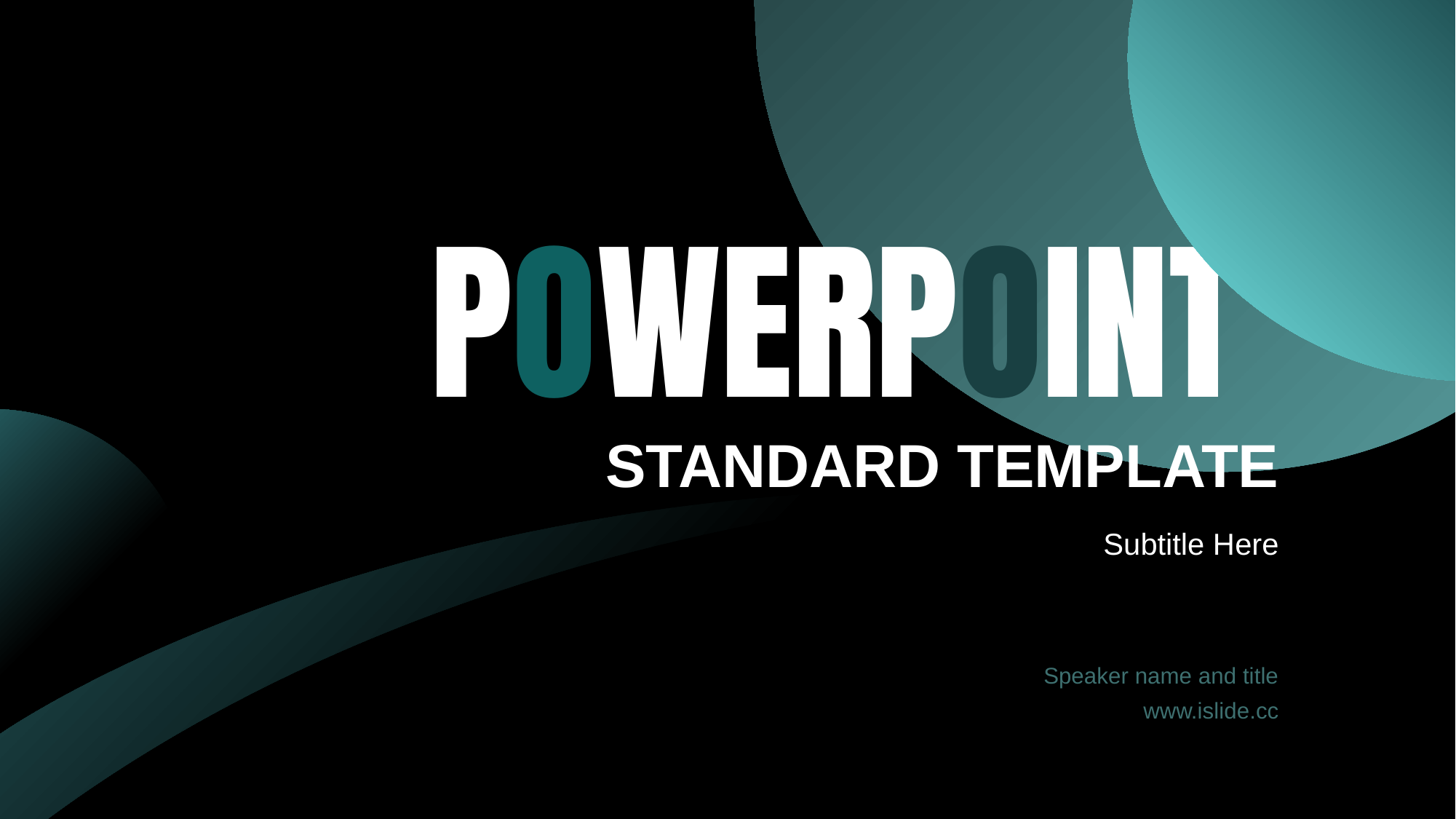

# POWERPOINT STANDARD TEMPLATE
Subtitle Here
Speaker name and title
www.islide.cc